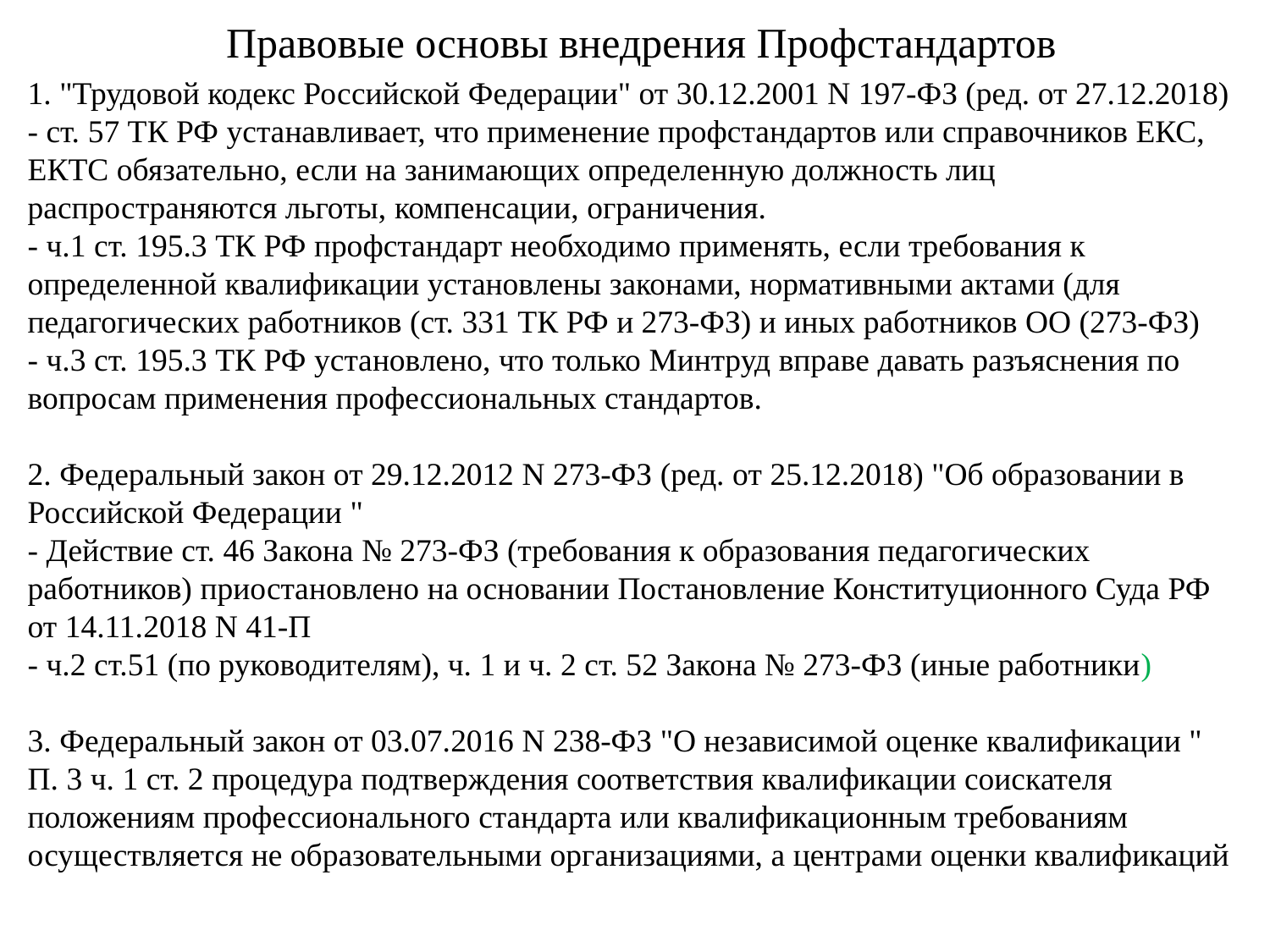

# Правовые основы внедрения Профстандартов
1. "Трудовой кодекс Российской Федерации" от 30.12.2001 N 197-ФЗ (ред. от 27.12.2018)
- ст. 57 ТК РФ устанавливает, что применение профстандартов или справочников ЕКС, ЕКТС обязательно, если на занимающих определенную должность лиц распространяются льготы, компенсации, ограничения.
- ч.1 ст. 195.3 ТК РФ профстандарт необходимо применять, если требования к определенной квалификации установлены законами, нормативными актами (для педагогических работников (ст. 331 ТК РФ и 273-ФЗ) и иных работников ОО (273-ФЗ)
- ч.3 ст. 195.3 ТК РФ установлено, что только Минтруд вправе давать разъяснения по вопросам применения профессиональных стандартов.

2. Федеральный закон от 29.12.2012 N 273-ФЗ (ред. от 25.12.2018) "Об образовании в Российской Федерации "
- Действие ст. 46 Закона № 273-ФЗ (требования к образования педагогических работников) приостановлено на основании Постановление Конституционного Суда РФ от 14.11.2018 N 41-П
- ч.2 ст.51 (по руководителям), ч. 1 и ч. 2 ст. 52 Закона № 273-ФЗ (иные работники)

3. Федеральный закон от 03.07.2016 N 238-ФЗ "О независимой оценке квалификации " П. 3 ч. 1 ст. 2 процедура подтверждения соответствия квалификации соискателя положениям профессионального стандарта или квалификационным требованиям осуществляется не образовательными организациями, а центрами оценки квалификаций